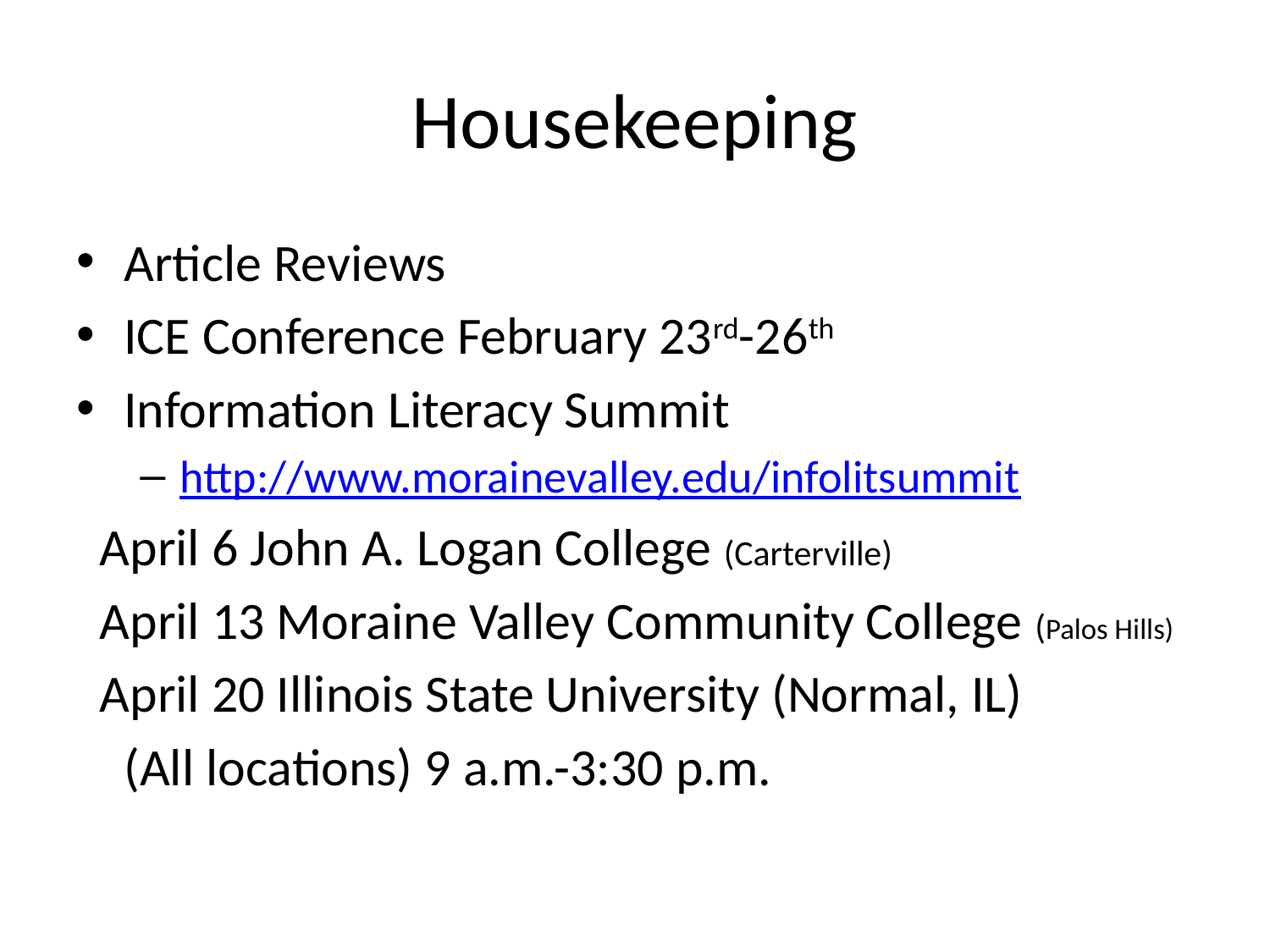

# Housekeeping
Article Reviews
ICE Conference February 23rd-26th
Information Literacy Summit
http://www.morainevalley.edu/infolitsummit
  April 6 John A. Logan College (Carterville)
  April 13 Moraine Valley Community College (Palos Hills)
  April 20 Illinois State University (Normal, IL)
				(All locations) 9 a.m.-3:30 p.m.